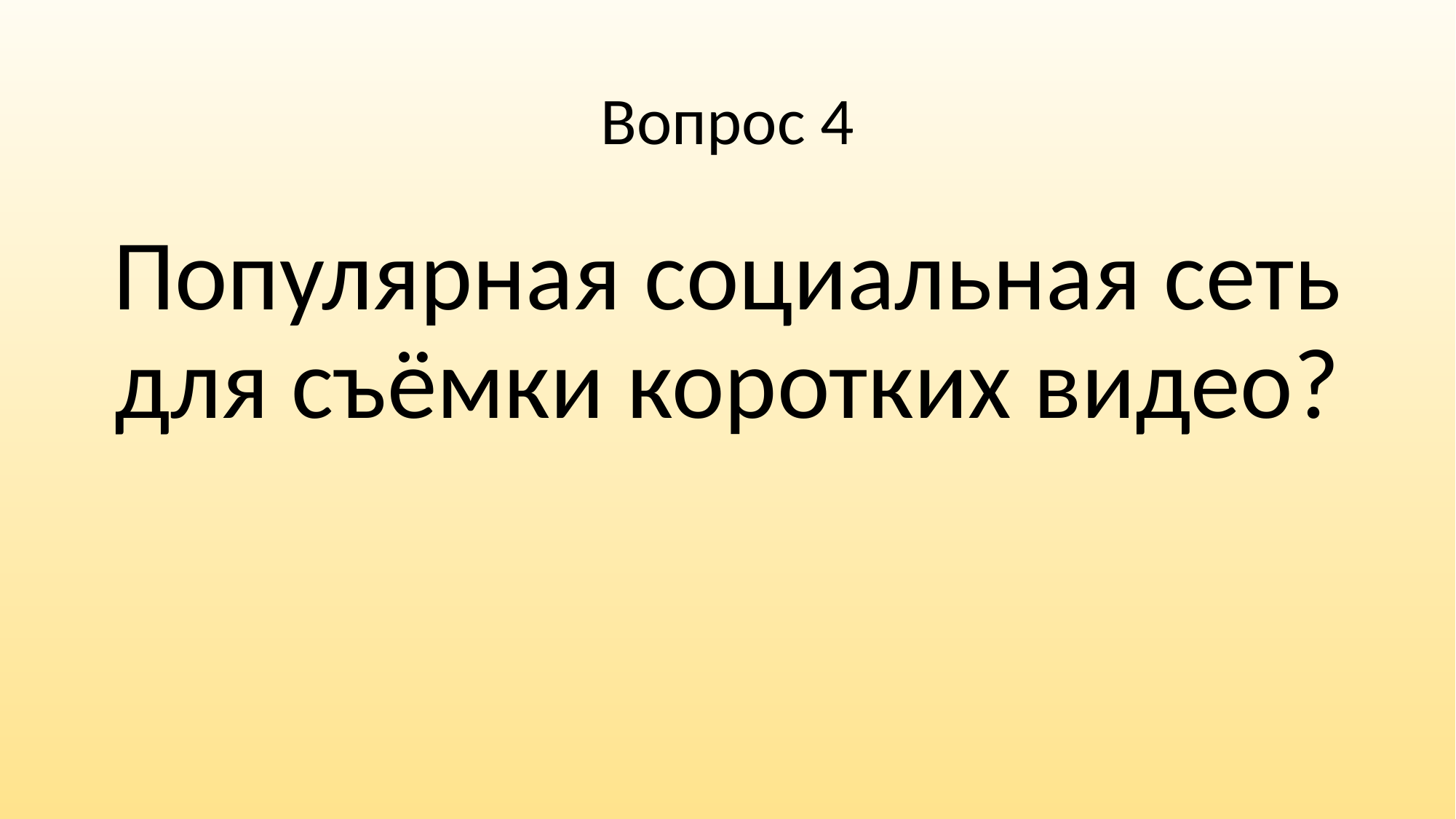

# Вопрос 4
Популярная социальная сеть для съёмки коротких видео?